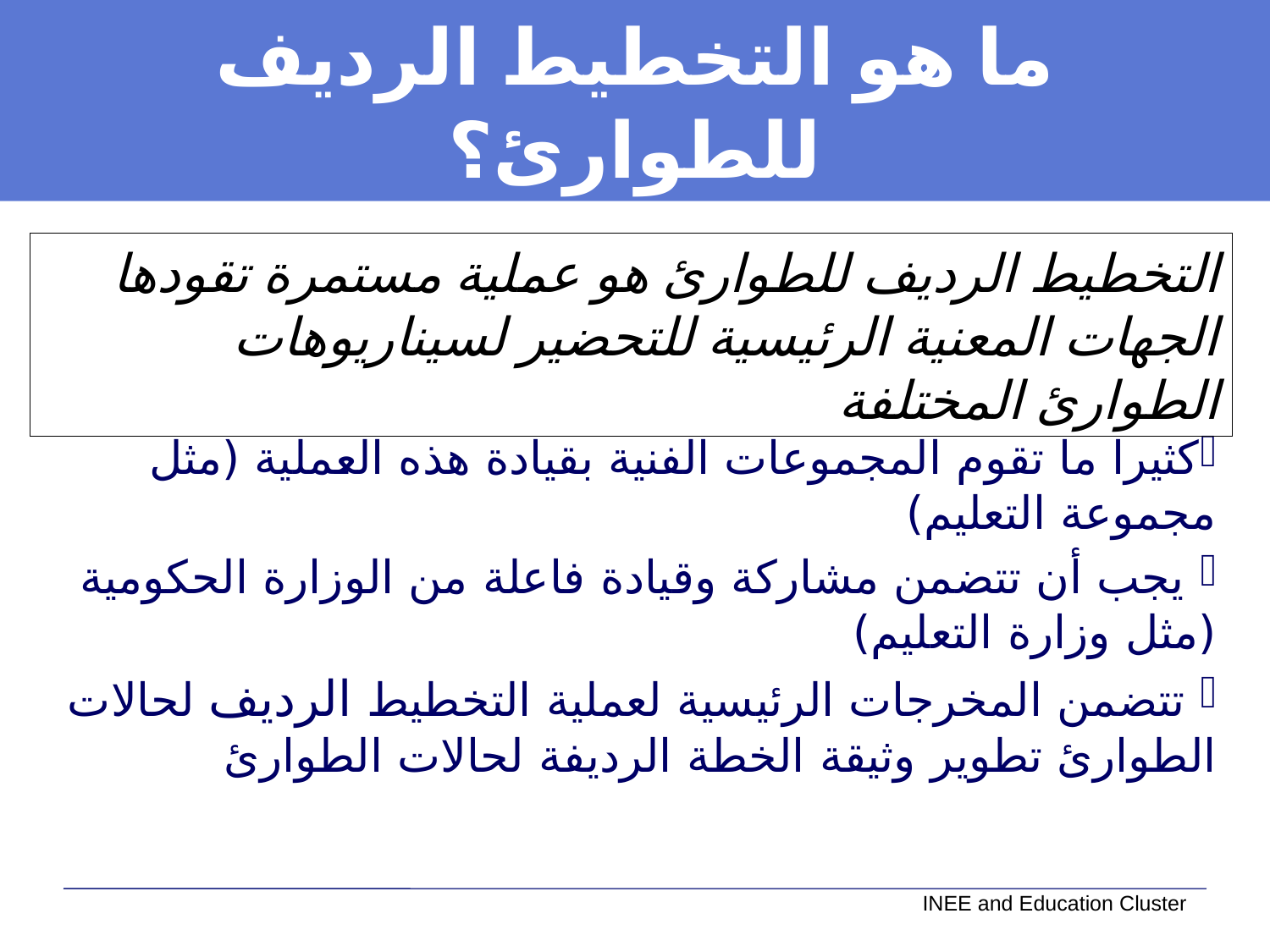

ما هو التخطيط الرديف للطوارئ؟
التخطيط الرديف للطوارئ هو عملية مستمرة تقودها الجهات المعنية الرئيسية للتحضير لسيناريوهات الطوارئ المختلفة

كثيرا ما تقوم المجموعات الفنية بقيادة هذه العملية (مثل مجموعة التعليم)
 يجب أن تتضمن مشاركة وقيادة فاعلة من الوزارة الحكومية (مثل وزارة التعليم)
 تتضمن المخرجات الرئيسية لعملية التخطيط الرديف لحالات الطوارئ تطوير وثيقة الخطة الرديفة لحالات الطوارئ

INEE and Education Cluster